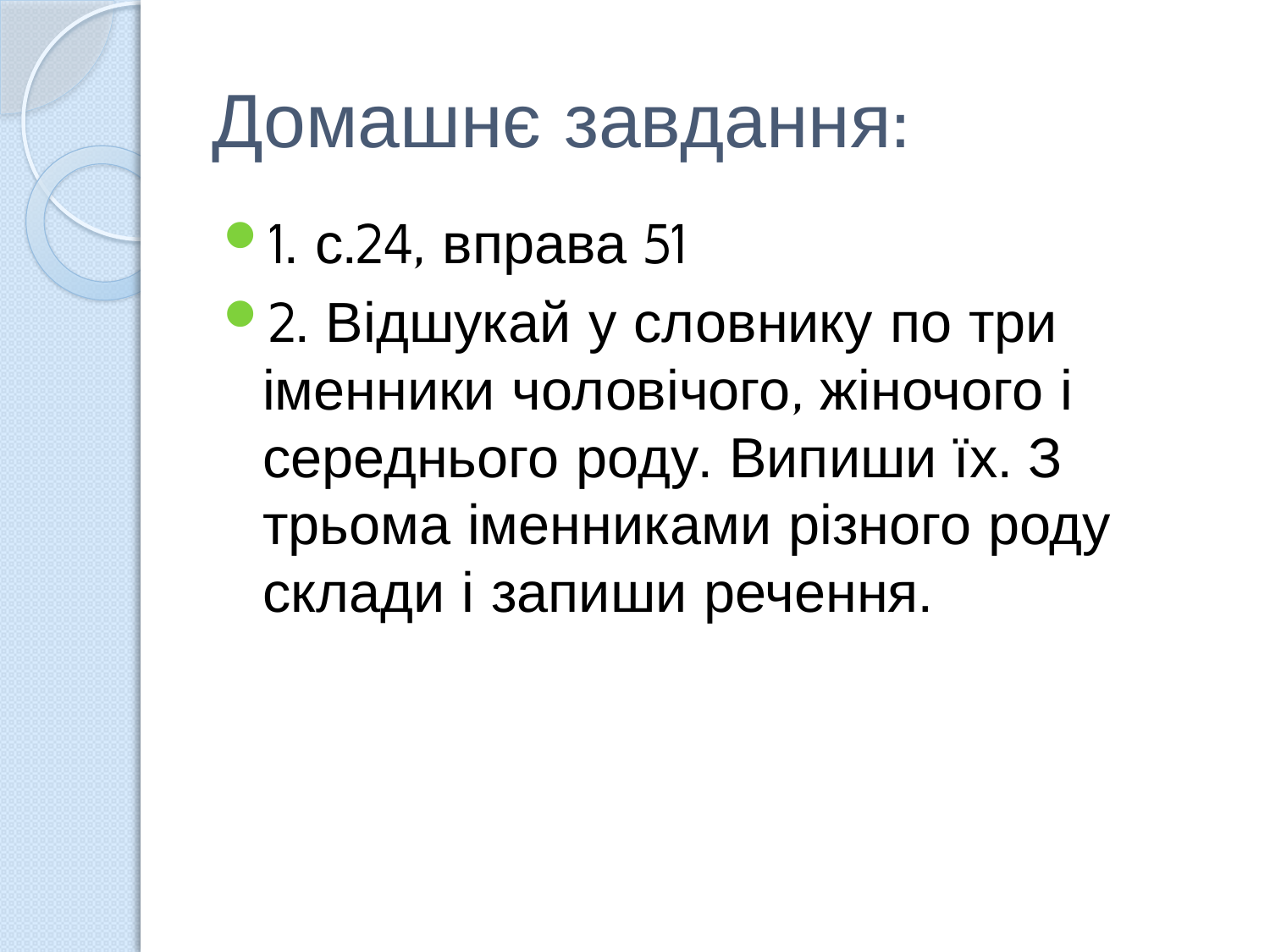

# Домашнє завдання:
1. с.24, вправа 51
2. Відшукай у словнику по три іменники чоловічого, жіночого і середнього роду. Випиши їх. З трьома іменниками різного роду склади і запиши речення.